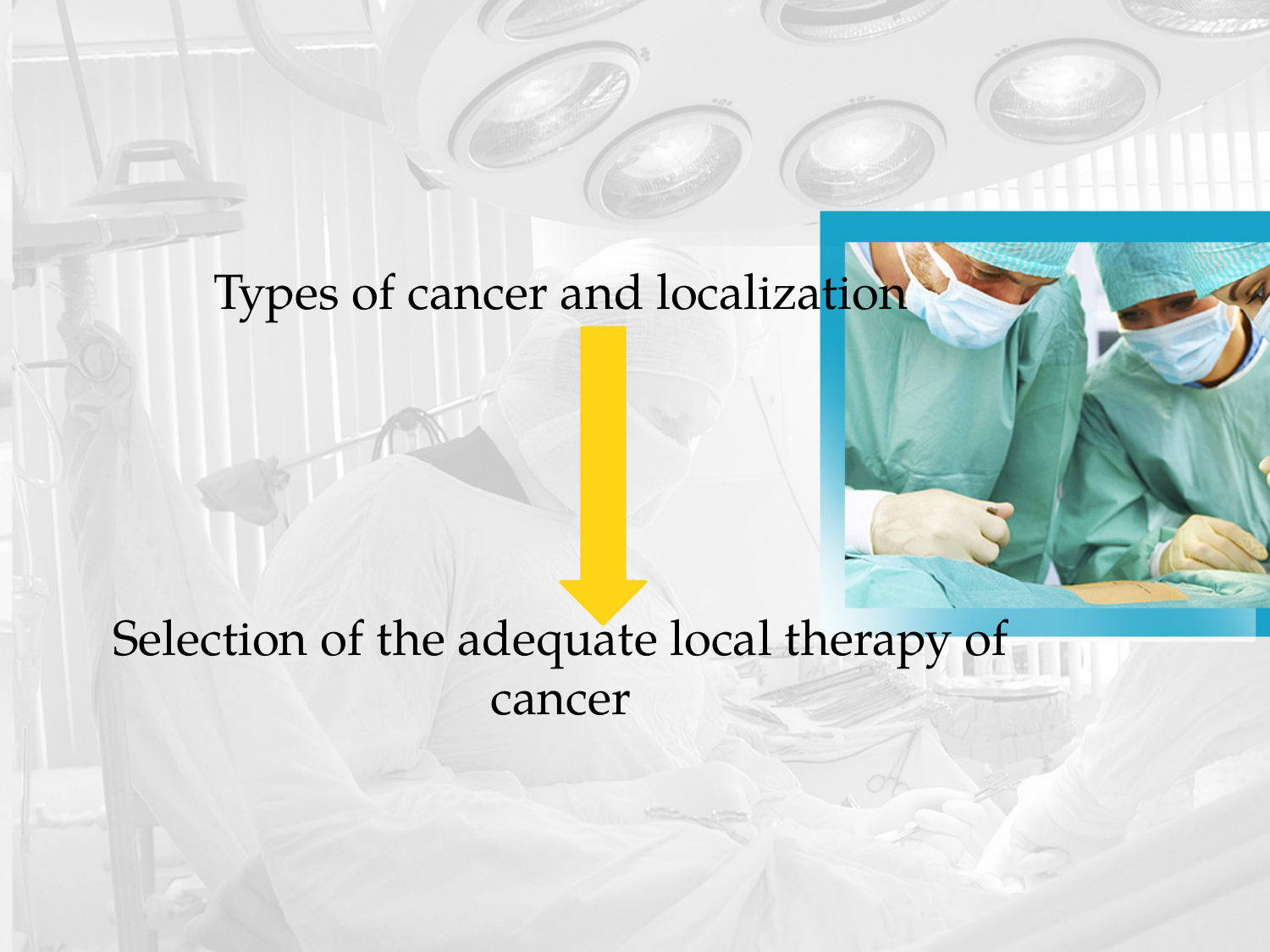

Types of cancer and localization

Selection of the adequate local therapy of cancer